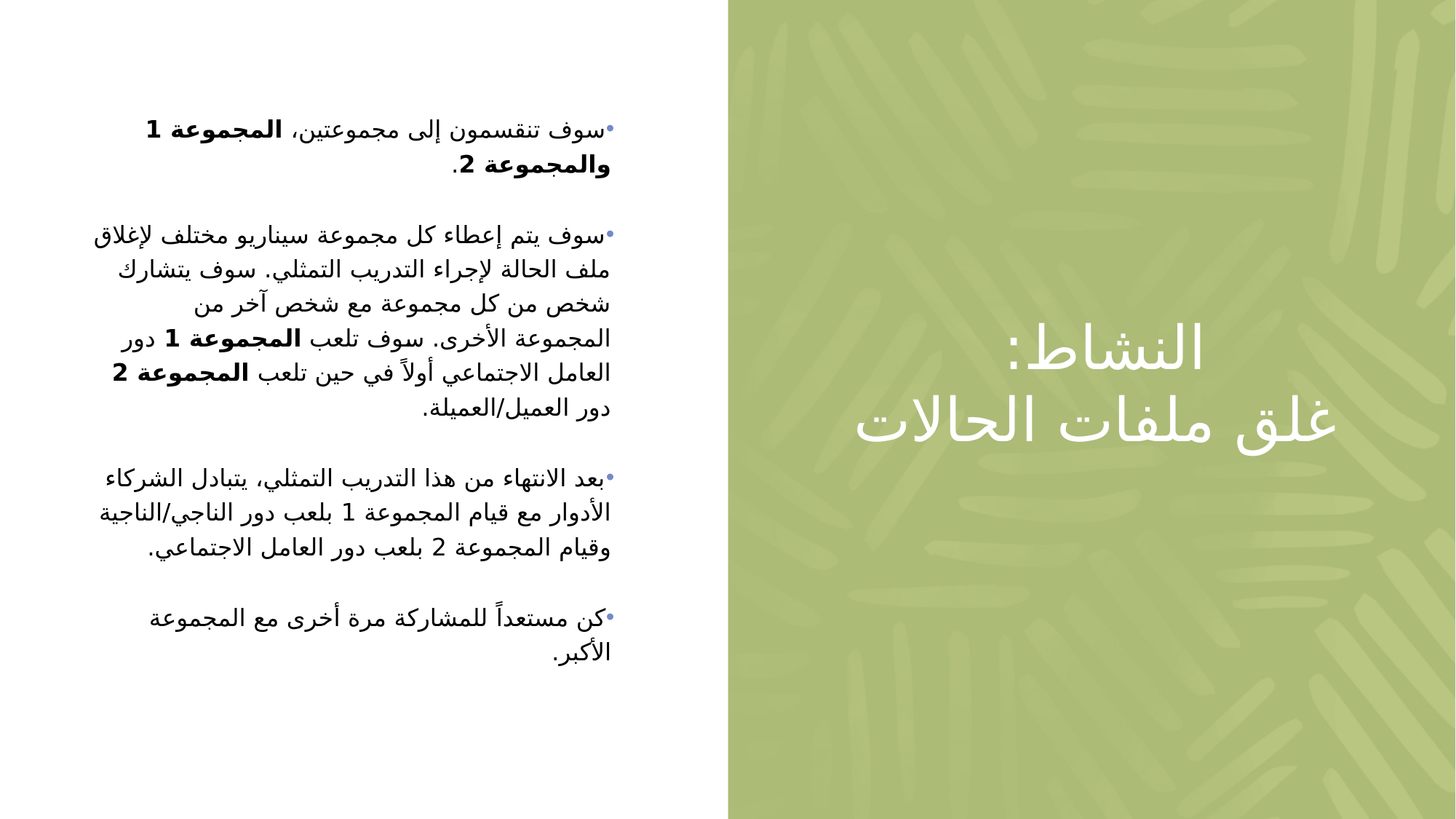

سوف تنقسمون إلى مجموعتين، المجموعة 1 والمجموعة 2.
سوف يتم إعطاء كل مجموعة سيناريو مختلف لإغلاق ملف الحالة لإجراء التدريب التمثلي. سوف يتشارك شخص من كل مجموعة مع شخص آخر من المجموعة الأخرى. سوف تلعب المجموعة 1 دور العامل الاجتماعي أولاً في حين تلعب المجموعة 2 دور العميل/العميلة.
بعد الانتهاء من هذا التدريب التمثلي، يتبادل الشركاء الأدوار مع قيام المجموعة 1 بلعب دور الناجي/الناجية وقيام المجموعة 2 بلعب دور العامل الاجتماعي.
كن مستعداً للمشاركة مرة أخرى مع المجموعة الأكبر.

# النشاط: غلق ملفات الحالات